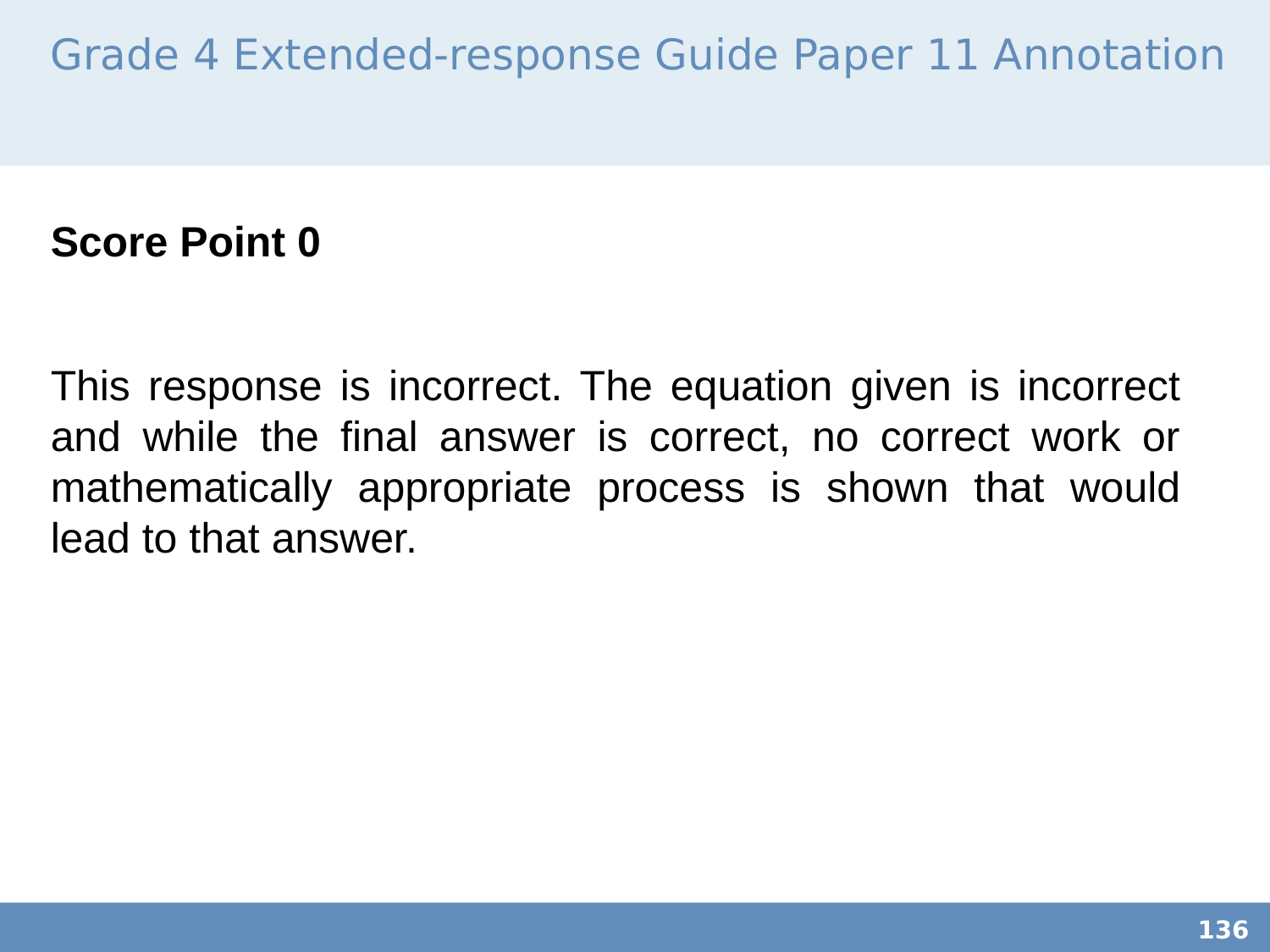

# Grade 4 Extended-response Guide Paper 11 Annotation
Score Point 0

This response is incorrect. The equation given is incorrect and while the final answer is correct, no correct work or mathematically appropriate process is shown that would lead to that answer.
136